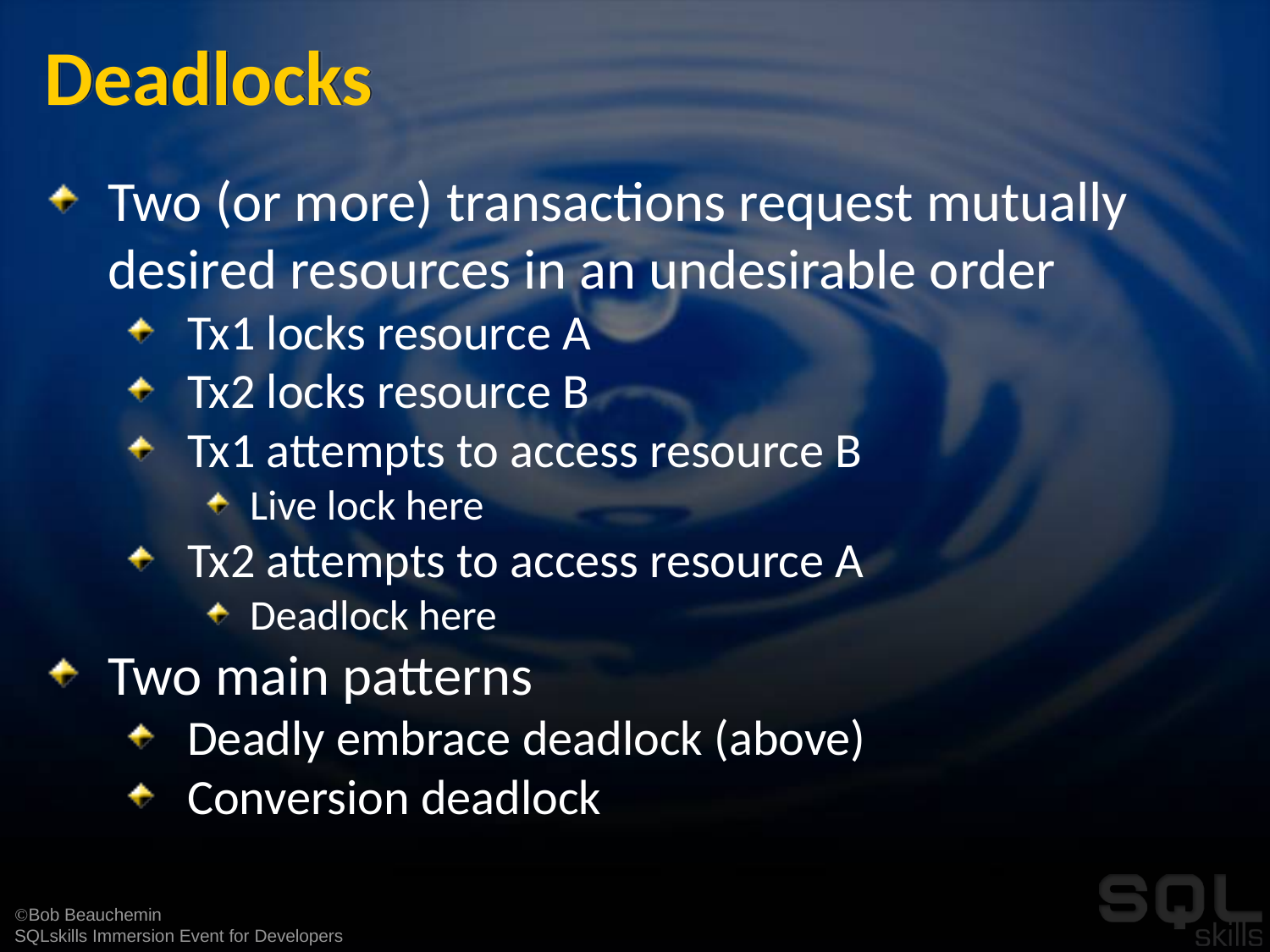

# Deadlocks
Two (or more) transactions request mutually desired resources in an undesirable order
Tx1 locks resource A
Tx2 locks resource B
Tx1 attempts to access resource B
Live lock here
Tx2 attempts to access resource A
Deadlock here
Two main patterns
Deadly embrace deadlock (above)
Conversion deadlock